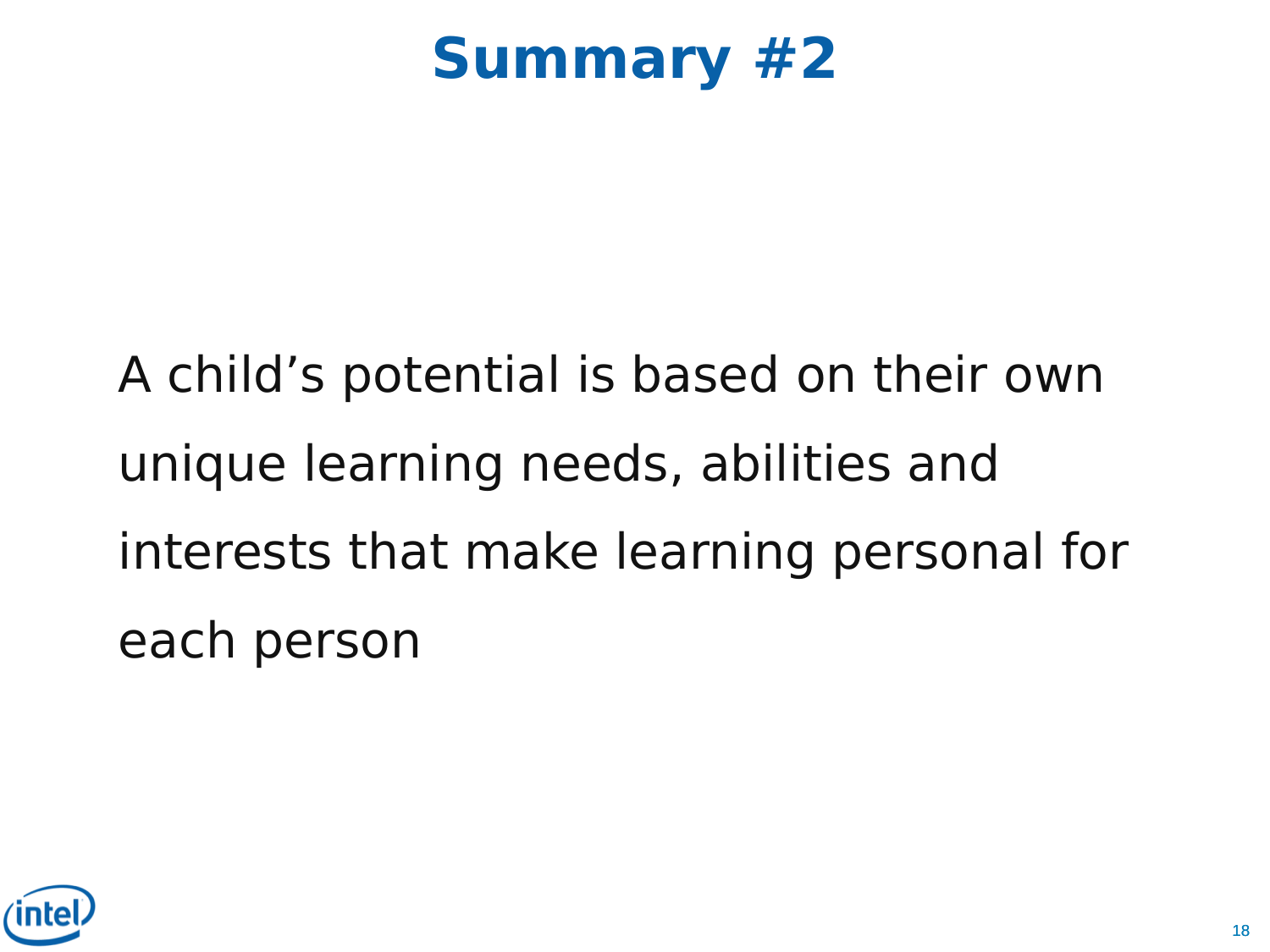

# Summary #2
A child’s potential is based on their own unique learning needs, abilities and interests that make learning personal for each person